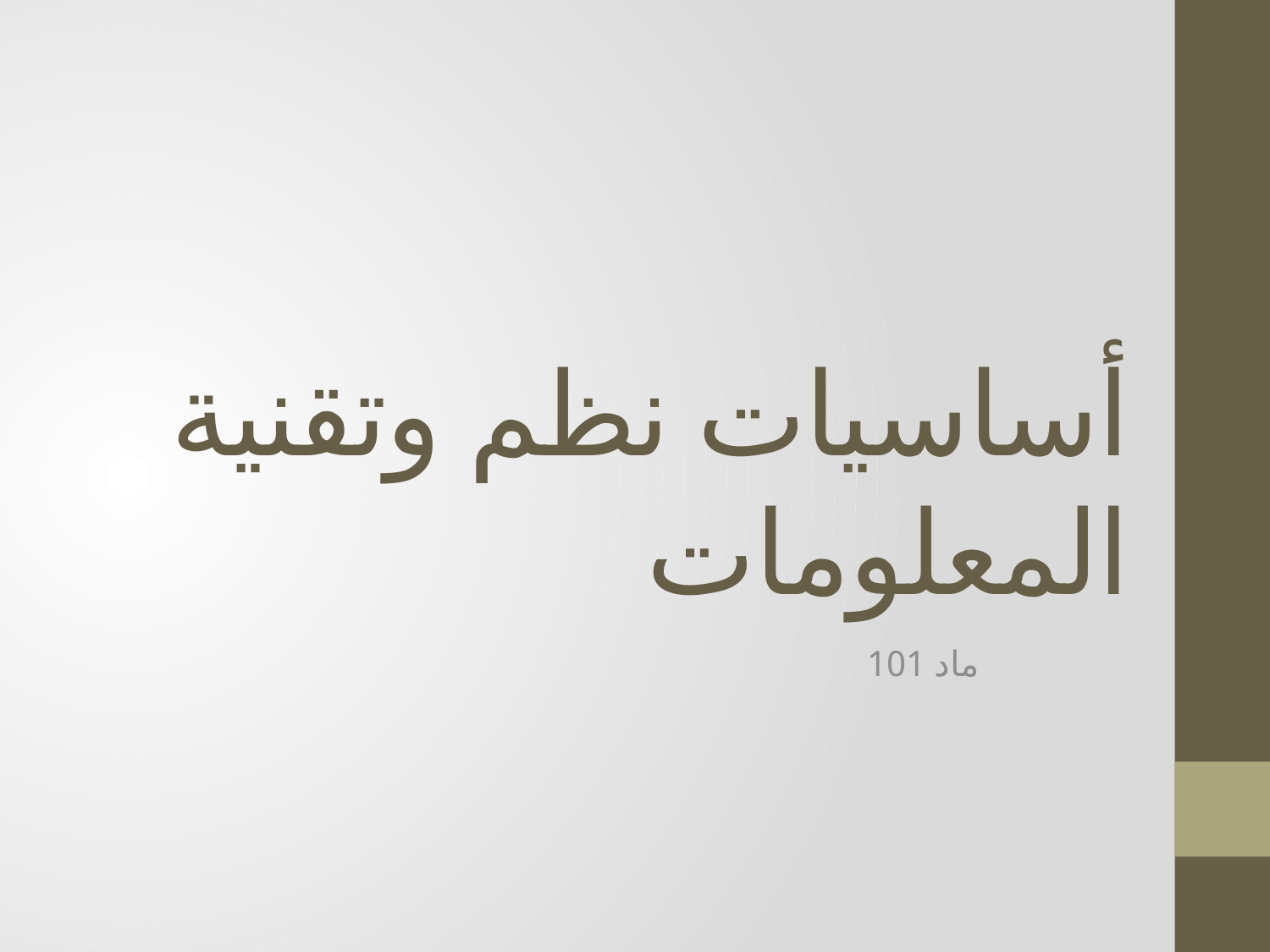

# أساسيات نظم وتقنية المعلومات
ماد 101